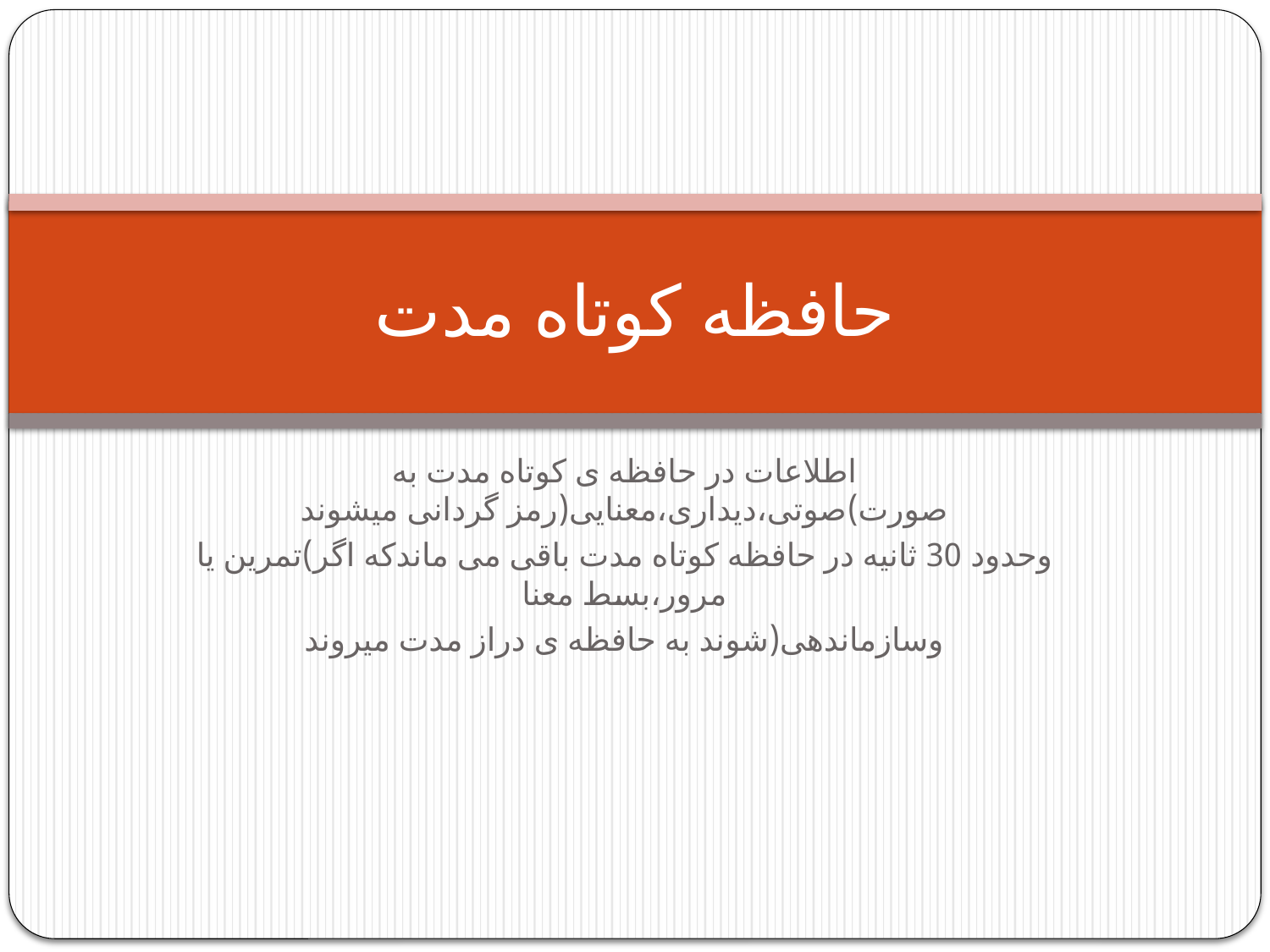

# حافظه کوتاه مدت
اطلاعات در حافظه ی کوتاه مدت به صورت)صوتی،دیداری،معنایی(رمز گردانی میشوند
وحدود 30 ثانیه در حافظه کوتاه مدت باقی می ماندکه اگر)تمرین یا مرور،بسط معنا
وسازماندهی(شوند به حافظه ی دراز مدت میروند